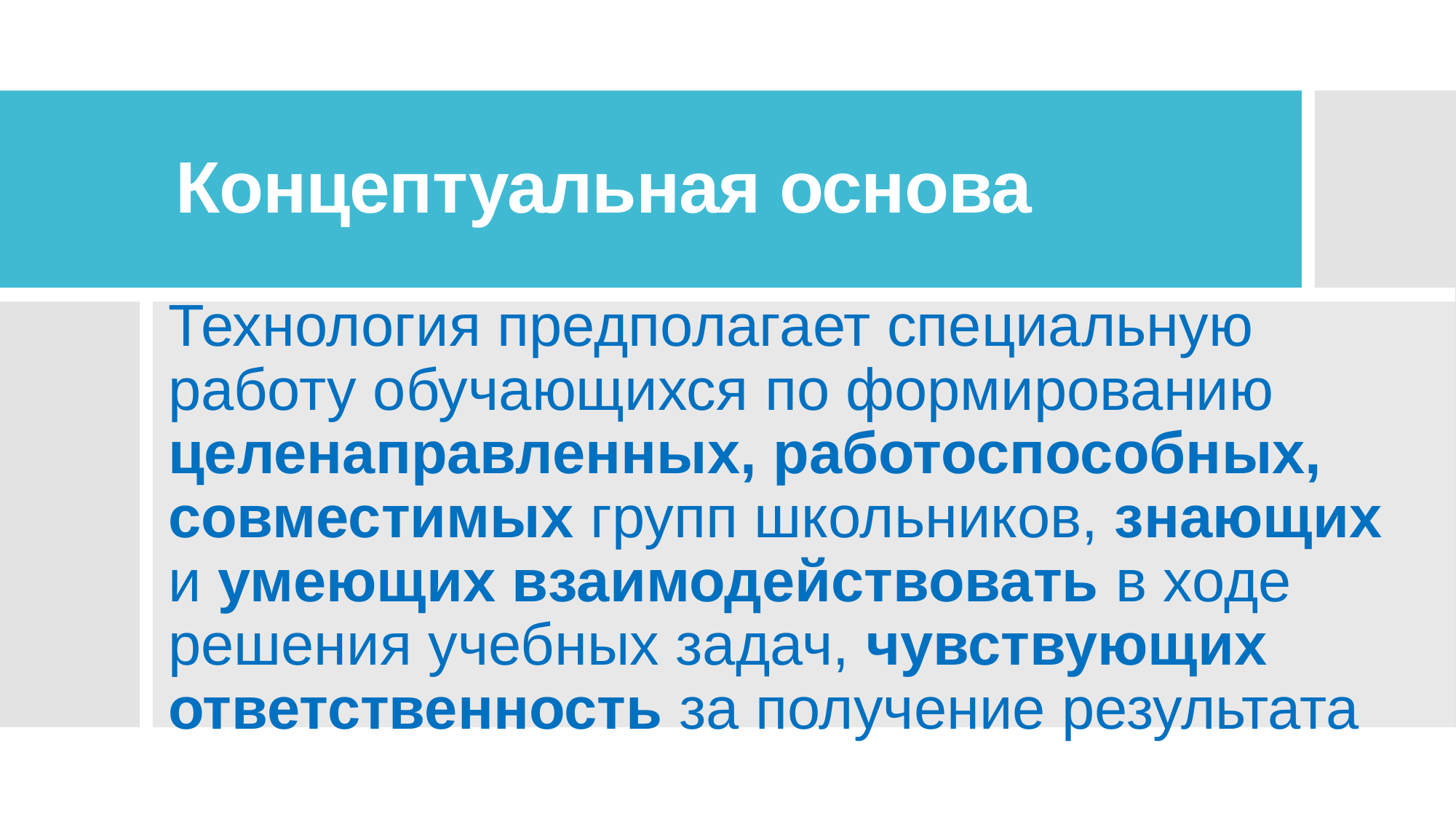

# Концептуальная основа
Технология предполагает специальную работу обучающихся по формированию целенаправленных, работоспособных, совместимых групп школьников, знающих и умеющих взаимодействовать в ходе решения учебных задач, чувствующих ответственность за получение результата